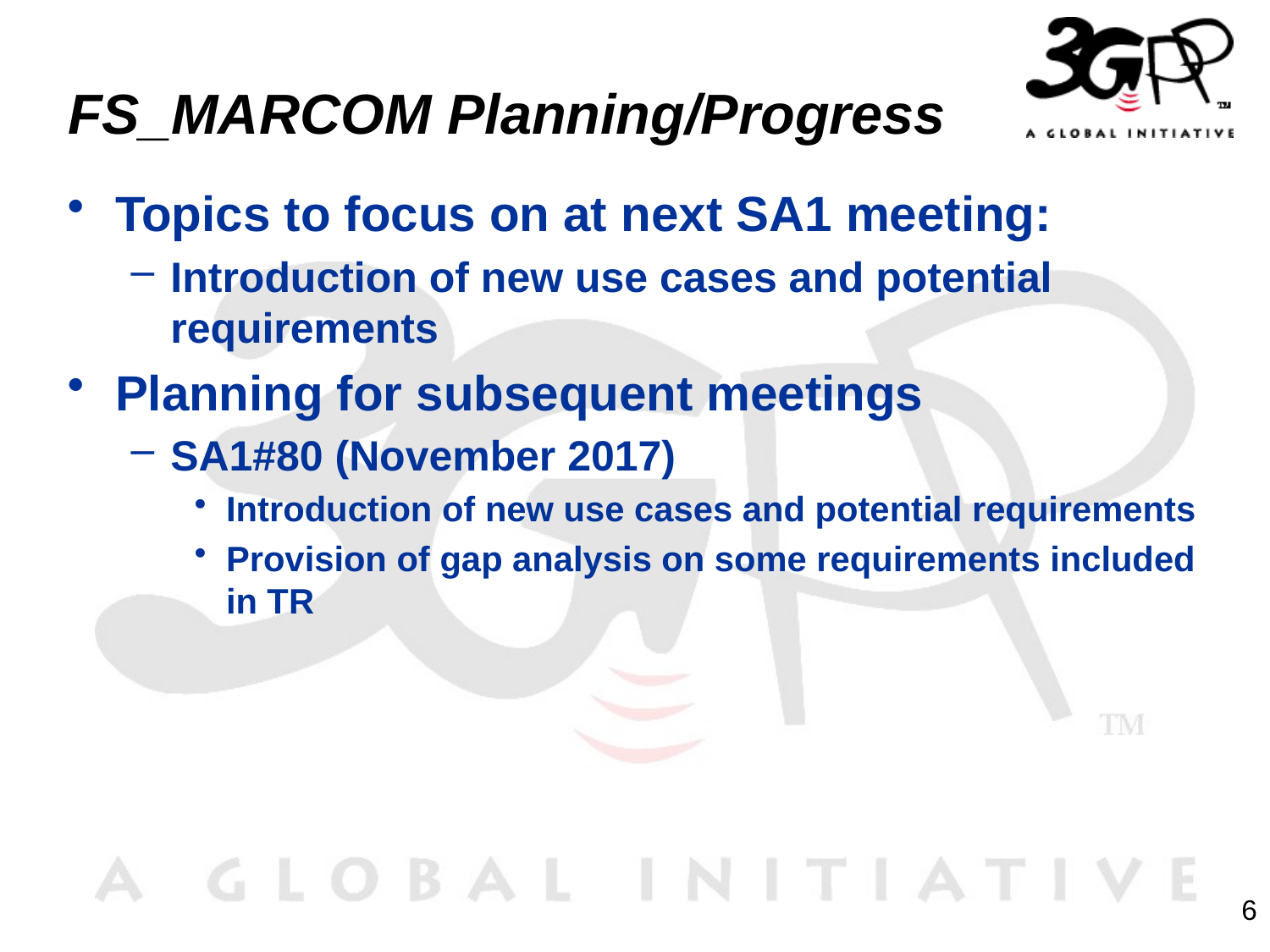

# FS_MARCOM Planning/Progress
Topics to focus on at next SA1 meeting:
Introduction of new use cases and potential requirements
Planning for subsequent meetings
SA1#80 (November 2017)
Introduction of new use cases and potential requirements
Provision of gap analysis on some requirements included in TR
6